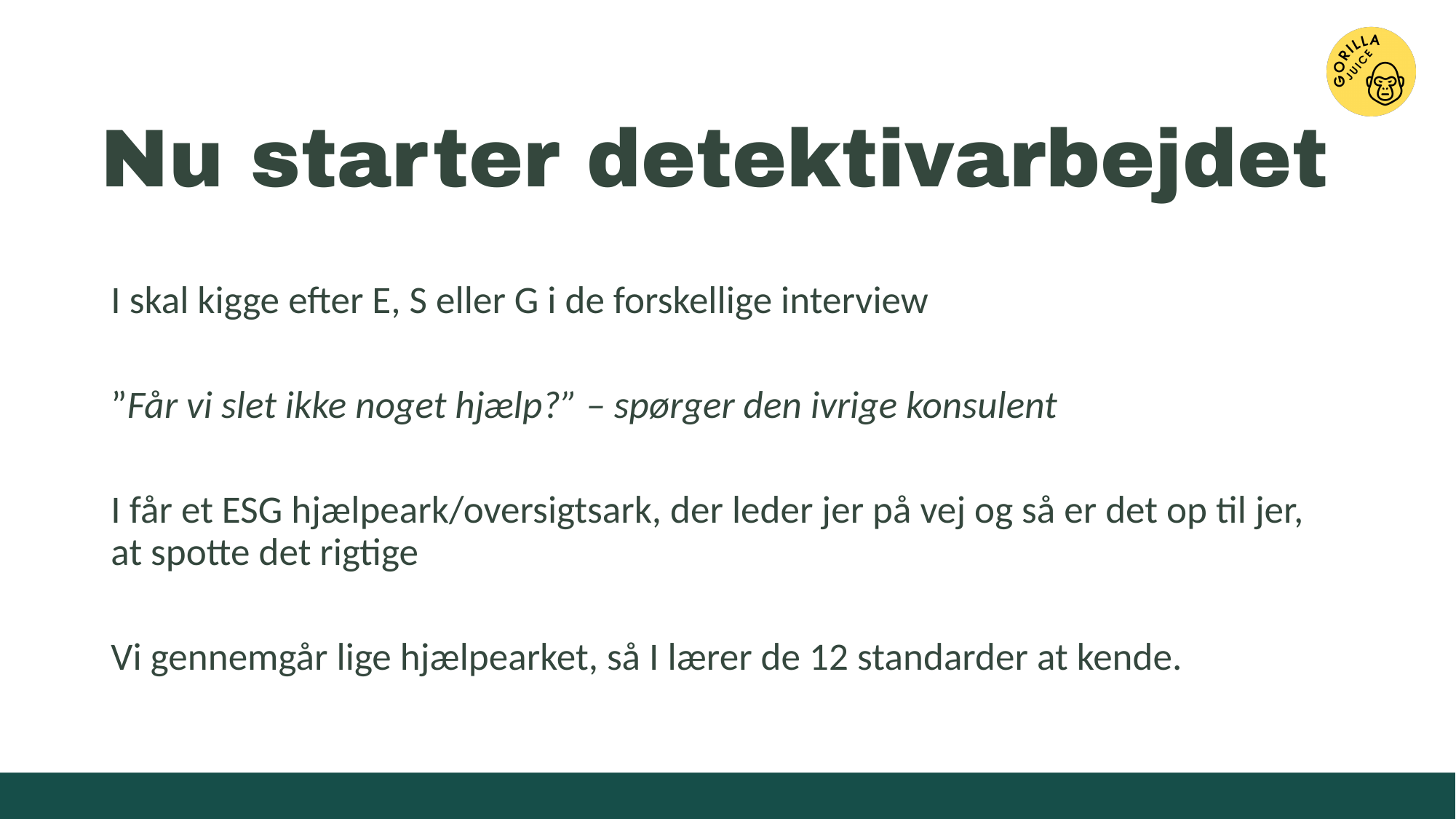

# Nu starter detektivarbejdet
I skal kigge efter E, S eller G i de forskellige interview

”Får vi slet ikke noget hjælp?” – spørger den ivrige konsulent

I får et ESG hjælpeark/oversigtsark, der leder jer på vej og så er det op til jer, at spotte det rigtige

Vi gennemgår lige hjælpearket, så I lærer de 12 standarder at kende.